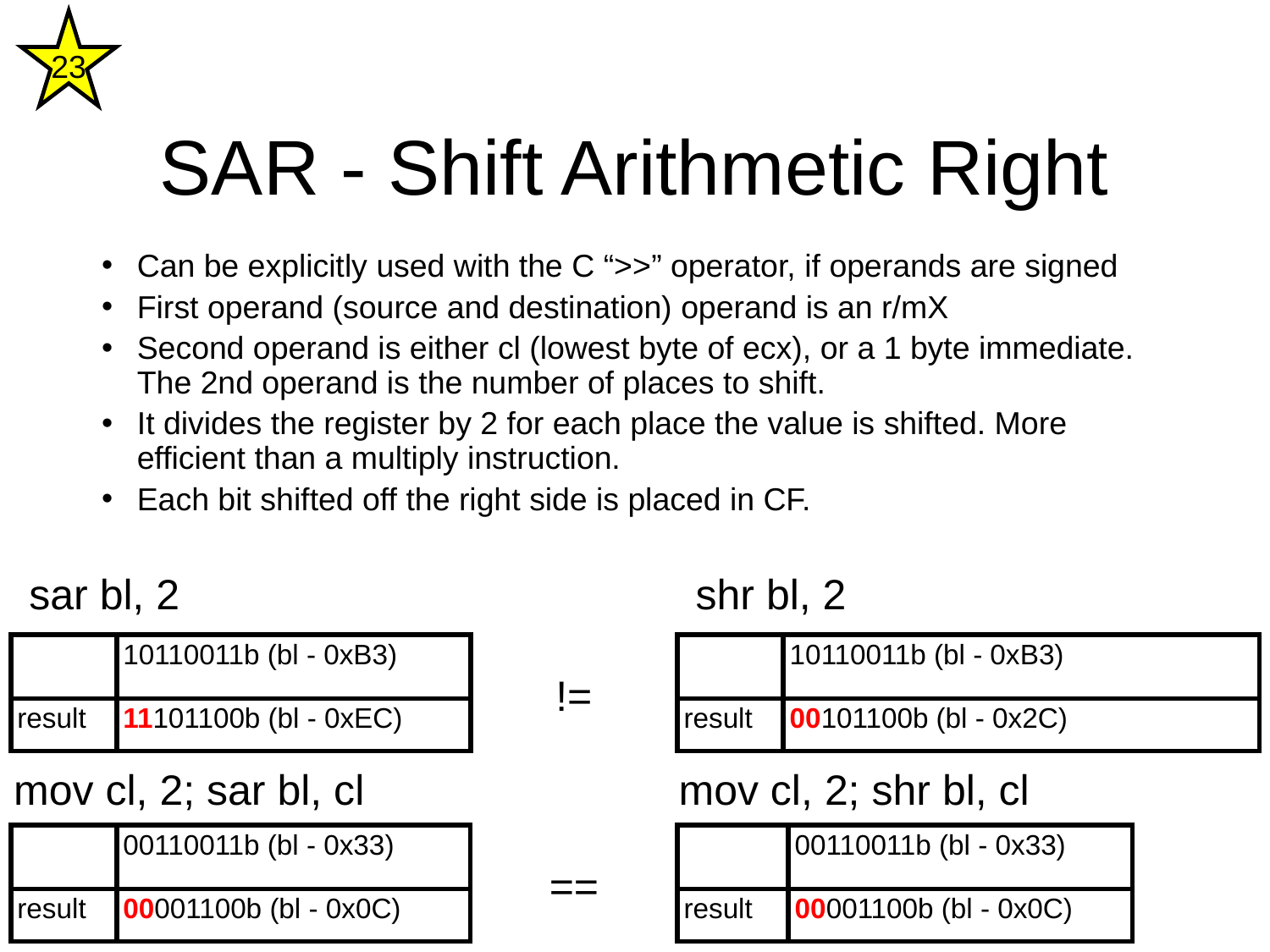

23
SAR - Shift Arithmetic Right
Can be explicitly used with the C “>>” operator, if operands are signed
First operand (source and destination) operand is an r/mX
Second operand is either cl (lowest byte of ecx), or a 1 byte immediate. The 2nd operand is the number of places to shift.
It divides the register by 2 for each place the value is shifted. More efficient than a multiply instruction.
Each bit shifted off the right side is placed in CF.
sar bl, 2
shr bl, 2
|  | 10110011b (bl - 0xB3) |
| --- | --- |
| result | 11101100b (bl - 0xEC) |
|  | 10110011b (bl - 0xB3) |
| --- | --- |
| result | 00101100b (bl - 0x2C) |
!=
mov cl, 2; sar bl, cl
mov cl, 2; shr bl, cl
|  | 00110011b (bl - 0x33) |
| --- | --- |
| result | 00001100b (bl - 0x0C) |
|  | 00110011b (bl - 0x33) |
| --- | --- |
| result | 00001100b (bl - 0x0C) |
==